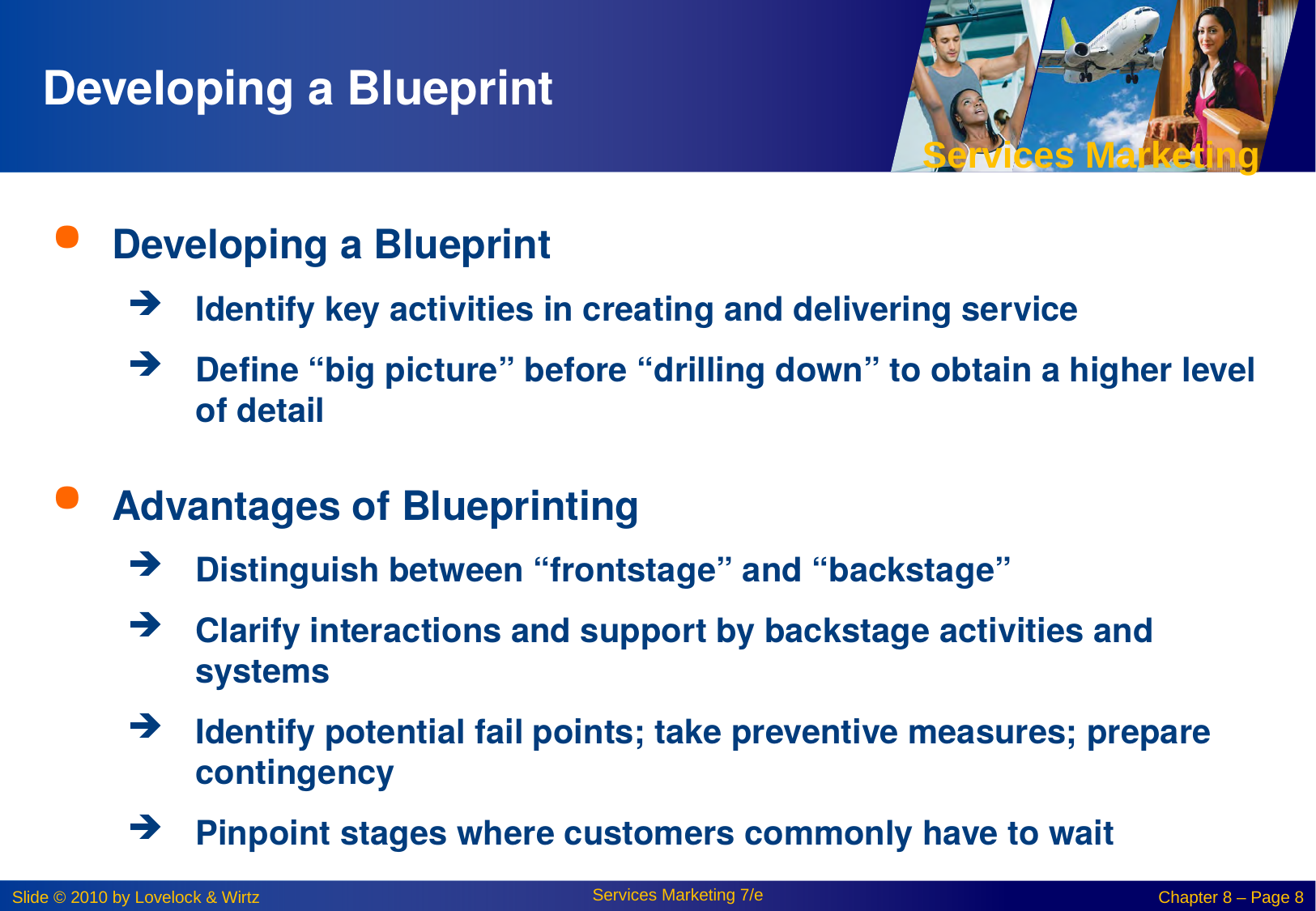

# Developing a Blueprint
Developing a Blueprint
Identify key activities in creating and delivering service
Define “big picture” before “drilling down” to obtain a higher level of detail
Advantages of Blueprinting
Distinguish between “frontstage” and “backstage”
Clarify interactions and support by backstage activities and systems
Identify potential fail points; take preventive measures; prepare contingency
Pinpoint stages where customers commonly have to wait